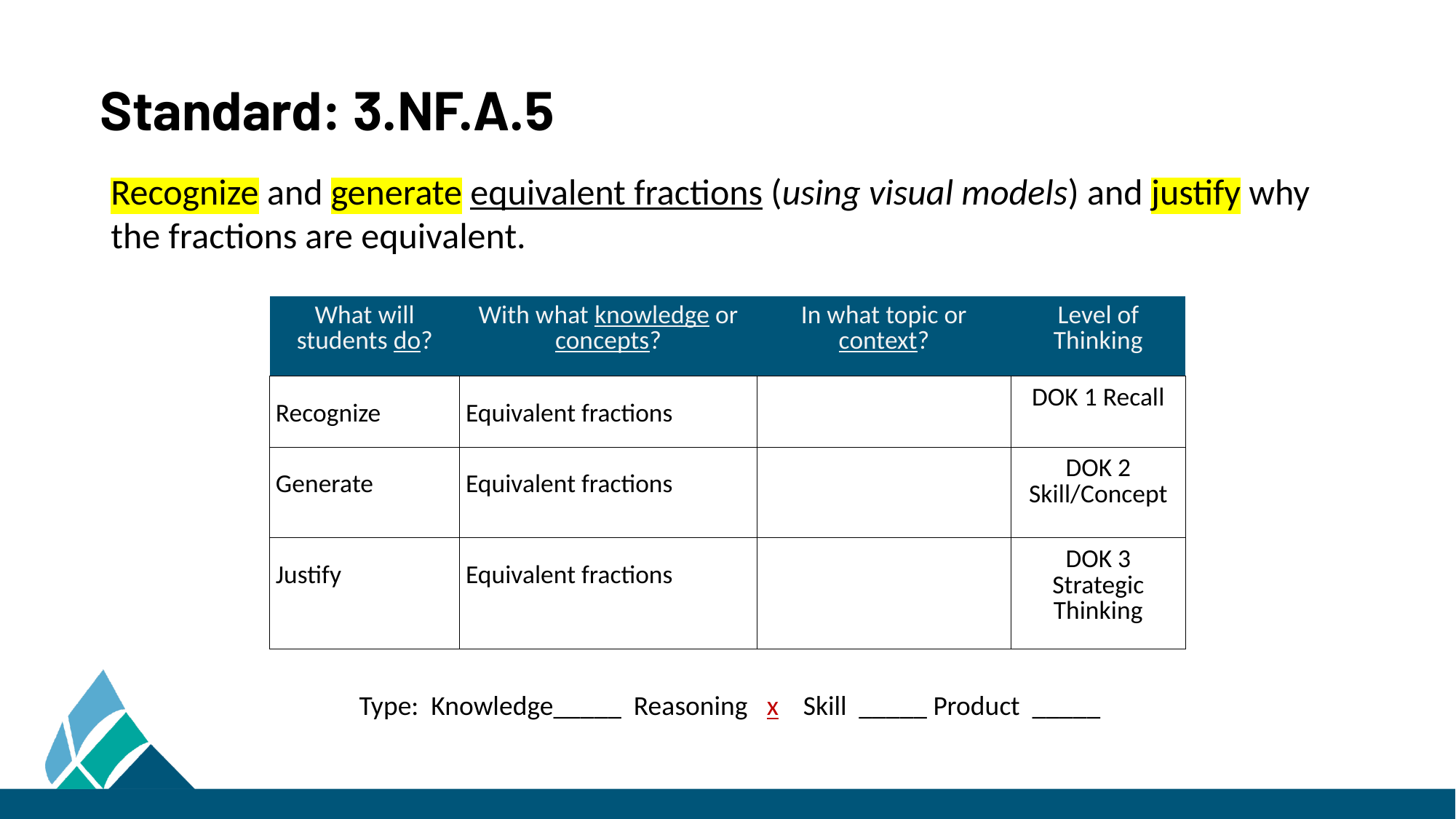

# Standard: 3.NF.A.5
Recognize and generate equivalent fractions (using visual models) and justify why the fractions are equivalent.

| What will students do? | With what knowledge or concepts? | In what topic or context? | Level of Thinking |
| --- | --- | --- | --- |
| Recognize | Equivalent fractions |  | DOK 1 Recall |
| Generate | Equivalent fractions |  | DOK 2 Skill/Concept |
| Justify | Equivalent fractions |  | DOK 3 Strategic Thinking |
 Type:  Knowledge_____  Reasoning   x    Skill  _____ Product  _____